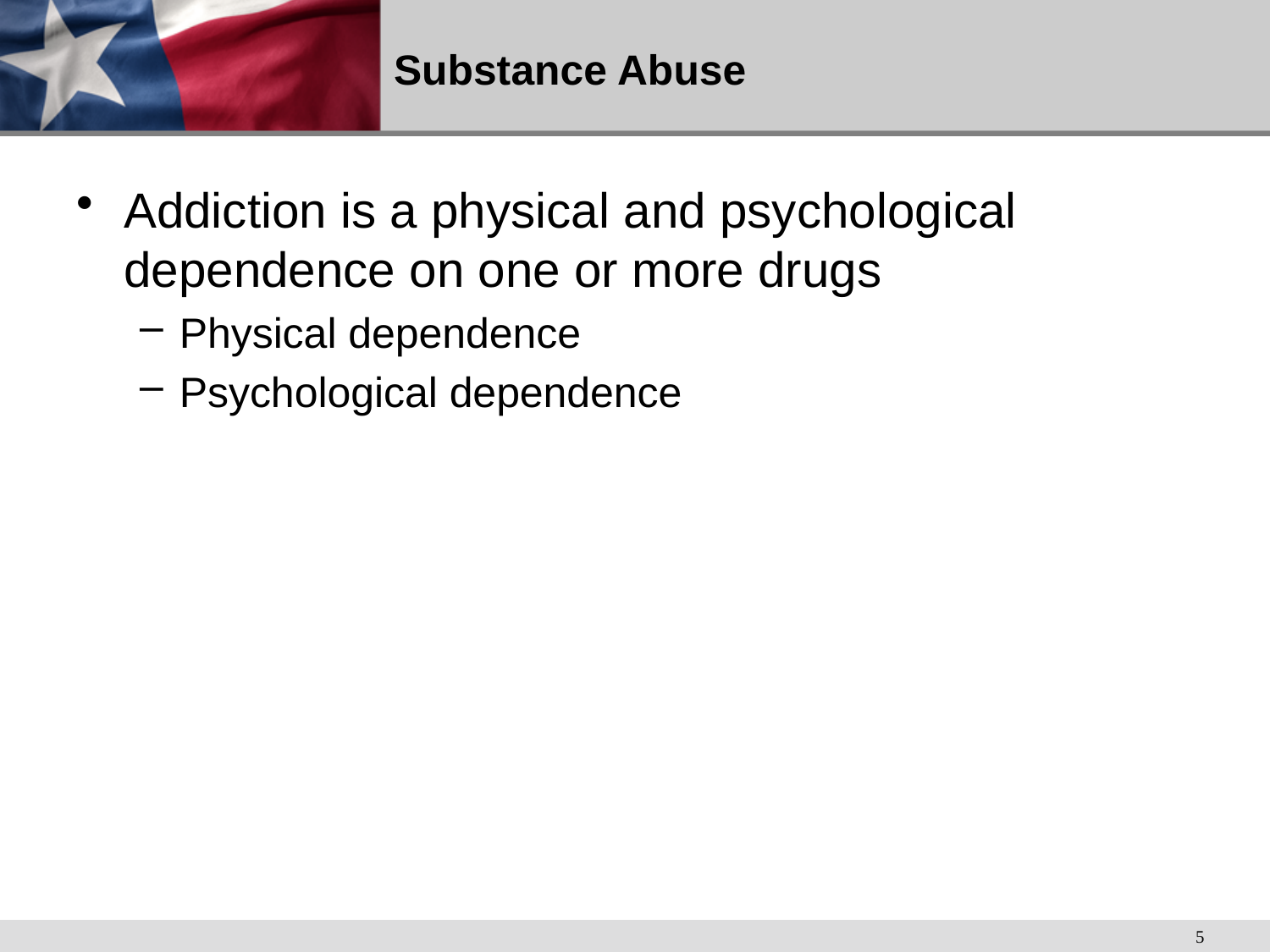

# Substance Abuse
Addiction is a physical and psychological dependence on one or more drugs
Physical dependence
Psychological dependence
5